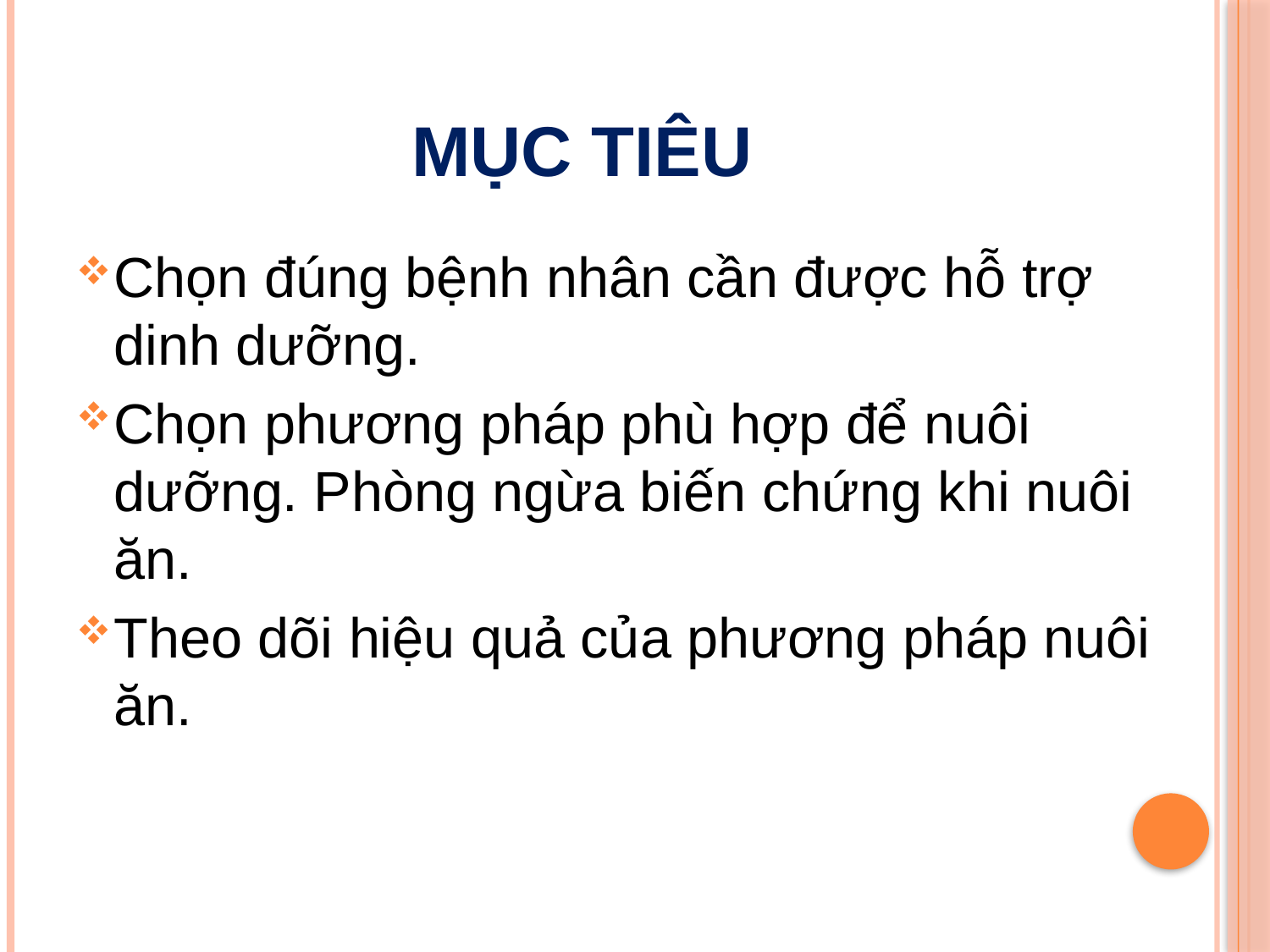

# Mục tiêu
Chọn đúng bệnh nhân cần được hỗ trợ dinh dưỡng.
Chọn phương pháp phù hợp để nuôi dưỡng. Phòng ngừa biến chứng khi nuôi ăn.
Theo dõi hiệu quả của phương pháp nuôi ăn.